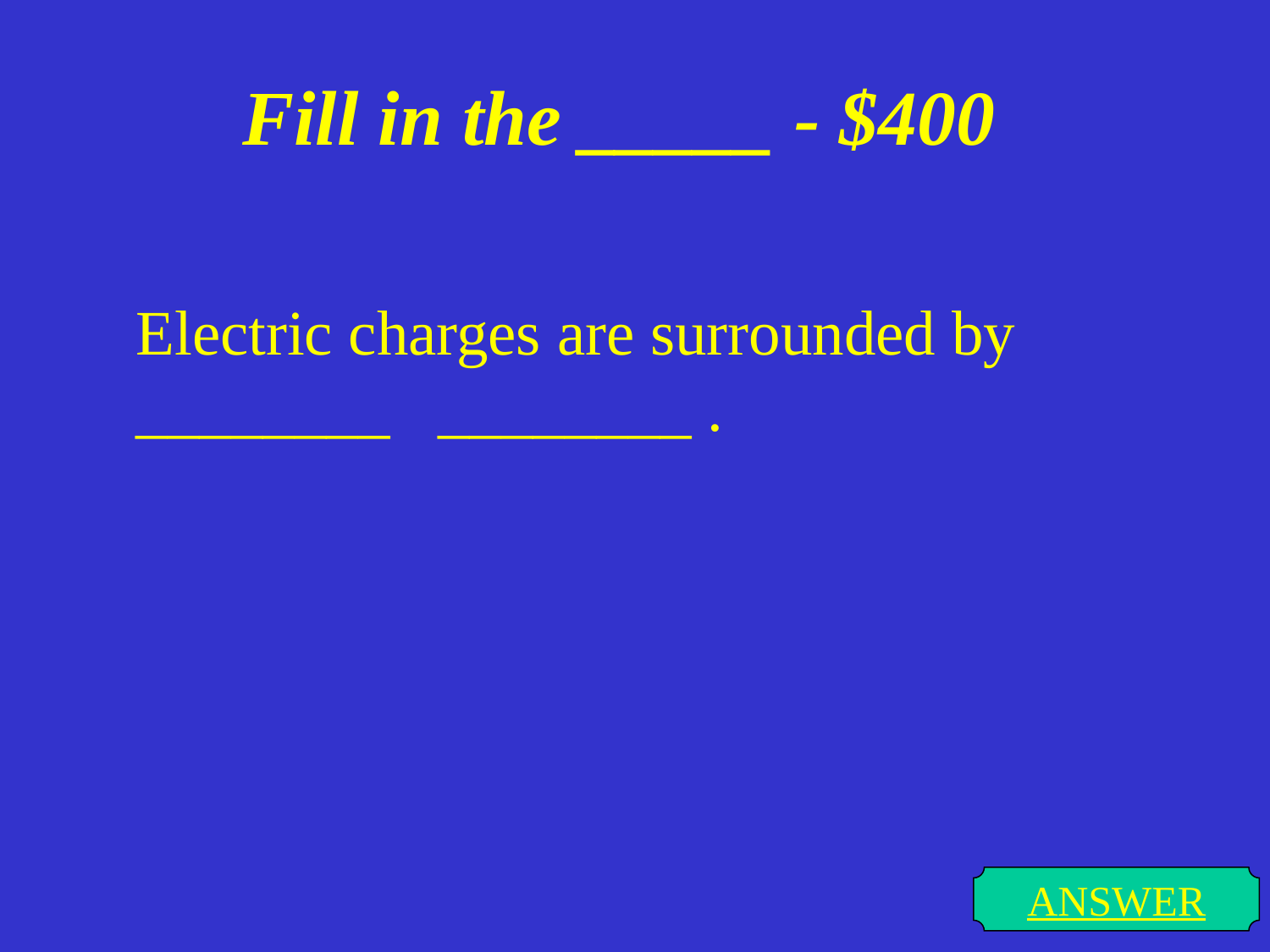

# Fill in the _____ - $400
Electric charges are surrounded by ________   ________ .

ANSWER